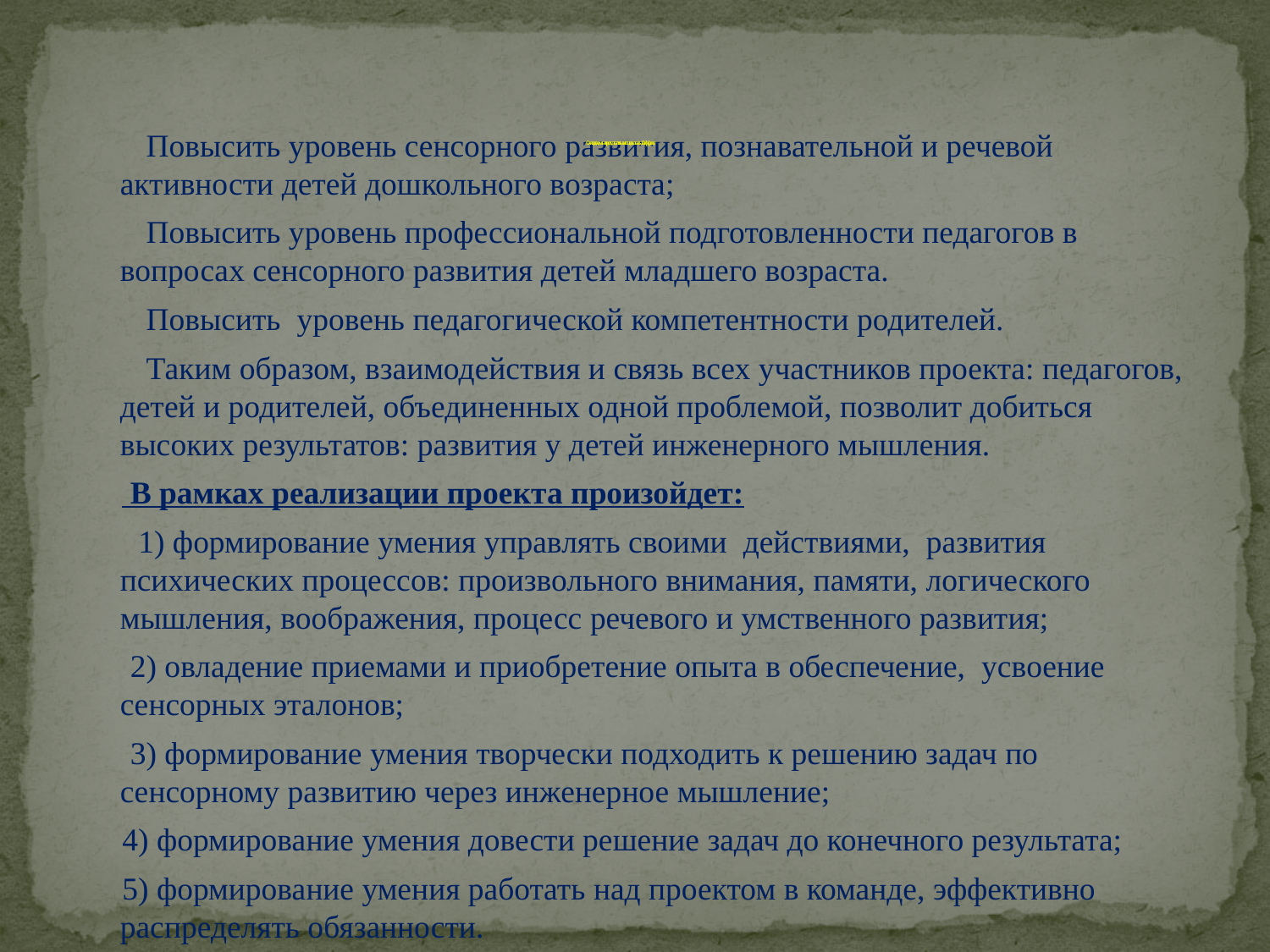

# Ожидаемые результаты и социальный эффект
        Повысить уровень сенсорного развития, познавательной и речевой активности детей дошкольного возраста;
        Повысить уровень профессиональной подготовленности педагогов в вопросах сенсорного развития детей младшего возраста.
        Повысить  уровень педагогической компетентности родителей.
        Таким образом, взаимодействия и связь всех участников проекта: педагогов, детей и родителей, объединенных одной проблемой, позволит добиться высоких результатов: развития у детей инженерного мышления.
      В рамках реализации проекта произойдет:
       1) формирование умения управлять своими  действиями,  развития психических процессов: произвольного внимания, памяти, логического мышления, воображения, процесс речевого и умственного развития;
      2) овладение приемами и приобретение опыта в обеспечение,  усвоение сенсорных эталонов;
      3) формирование умения творчески подходить к решению задач по сенсорному развитию через инженерное мышление;
     4) формирование умения довести решение задач до конечного результата;
     5) формирование умения работать над проектом в команде, эффективно распределять обязанности.